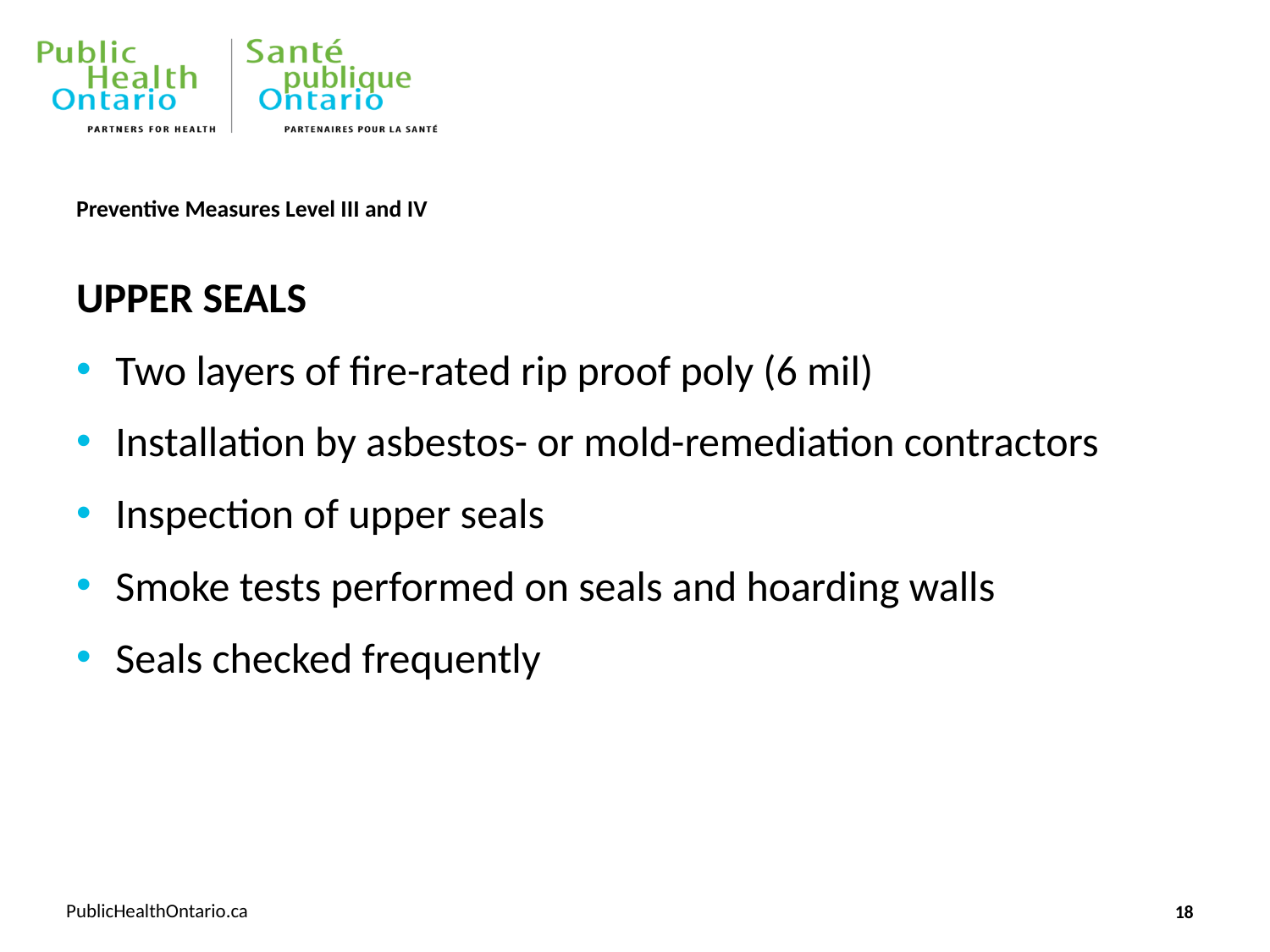

# Preventive Measures Level III and IV
Upper Seals
Two layers of fire-rated rip proof poly (6 mil)
Installation by asbestos- or mold-remediation contractors
Inspection of upper seals
Smoke tests performed on seals and hoarding walls
Seals checked frequently
18